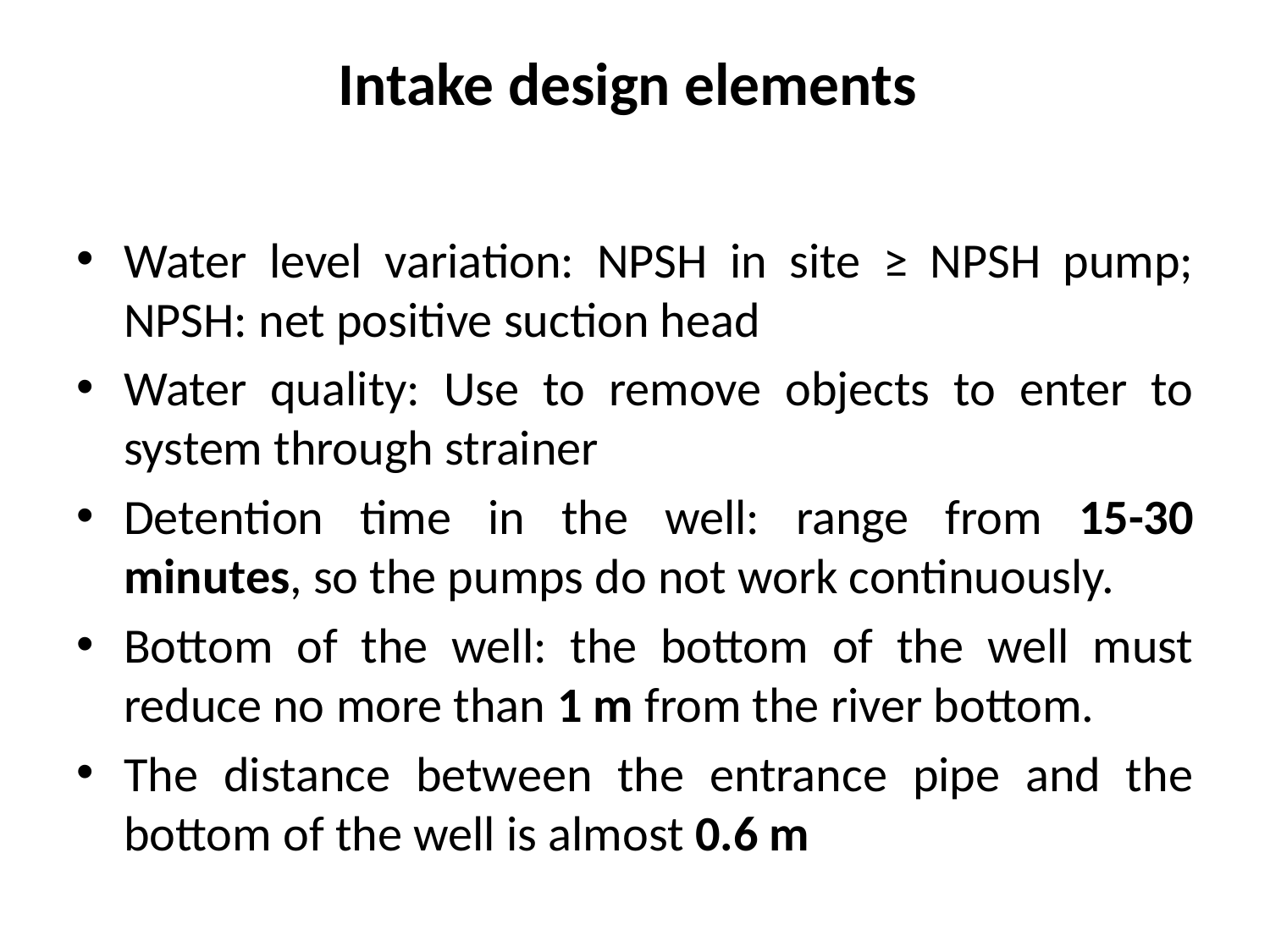

# Intake design elements
Water level variation: NPSH in site ≥ NPSH pump; NPSH: net positive suction head
Water quality: Use to remove objects to enter to system through strainer
Detention time in the well: range from 15-30 minutes, so the pumps do not work continuously.
Bottom of the well: the bottom of the well must reduce no more than 1 m from the river bottom.
The distance between the entrance pipe and the bottom of the well is almost 0.6 m